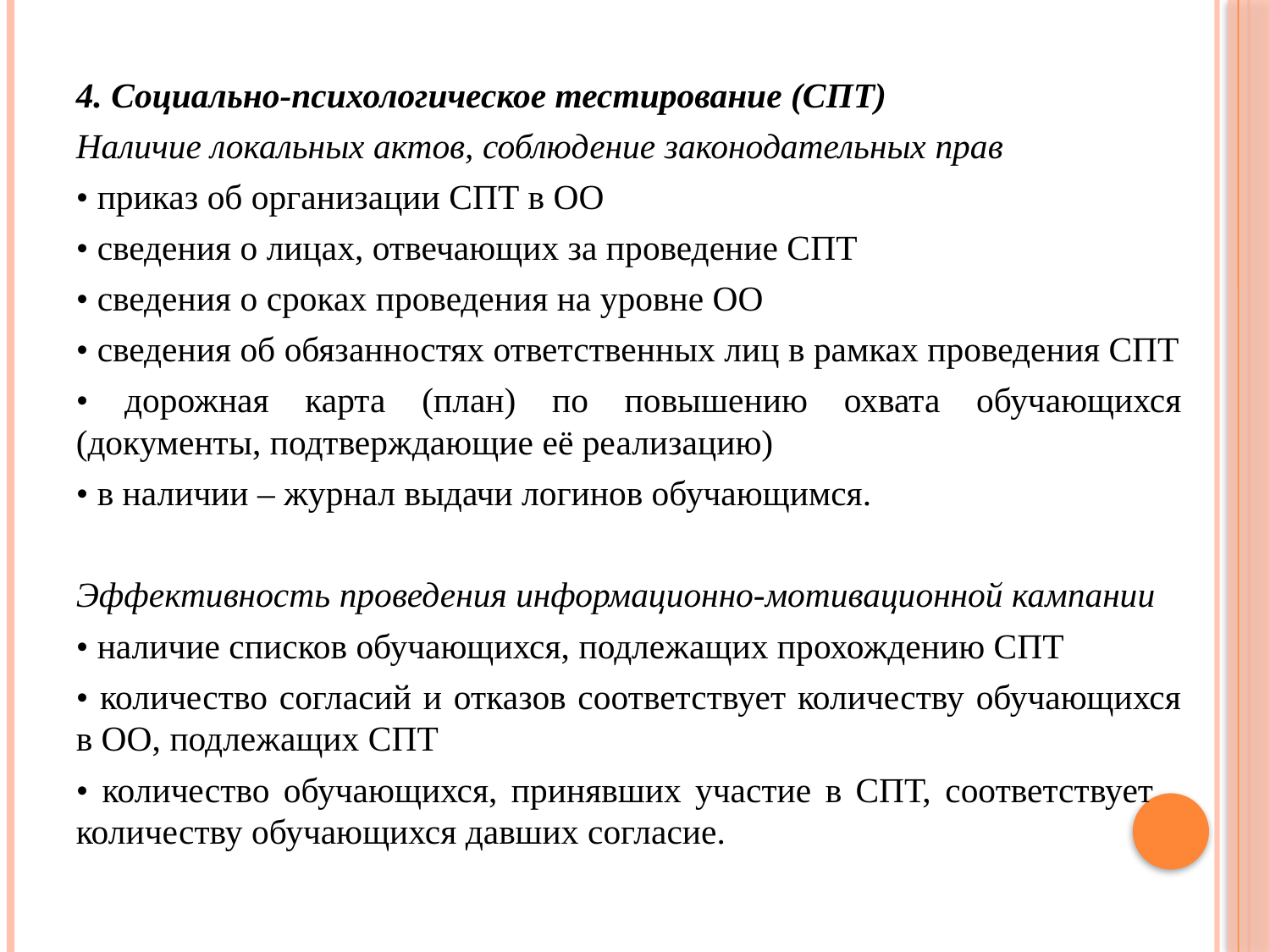

4. Социально-психологическое тестирование (СПТ)
Наличие локальных актов, соблюдение законодательных прав
• приказ об организации СПТ в ОО
• сведения о лицах, отвечающих за проведение СПТ
• сведения о сроках проведения на уровне ОО
• сведения об обязанностях ответственных лиц в рамках проведения СПТ
• дорожная карта (план) по повышению охвата обучающихся (документы, подтверждающие её реализацию)
• в наличии – журнал выдачи логинов обучающимся.

Эффективность проведения информационно-мотивационной кампании
• наличие списков обучающихся, подлежащих прохождению СПТ
• количество согласий и отказов соответствует количеству обучающихся в ОО, подлежащих СПТ
• количество обучающихся, принявших участие в СПТ, соответствует   количеству обучающихся давших согласие.